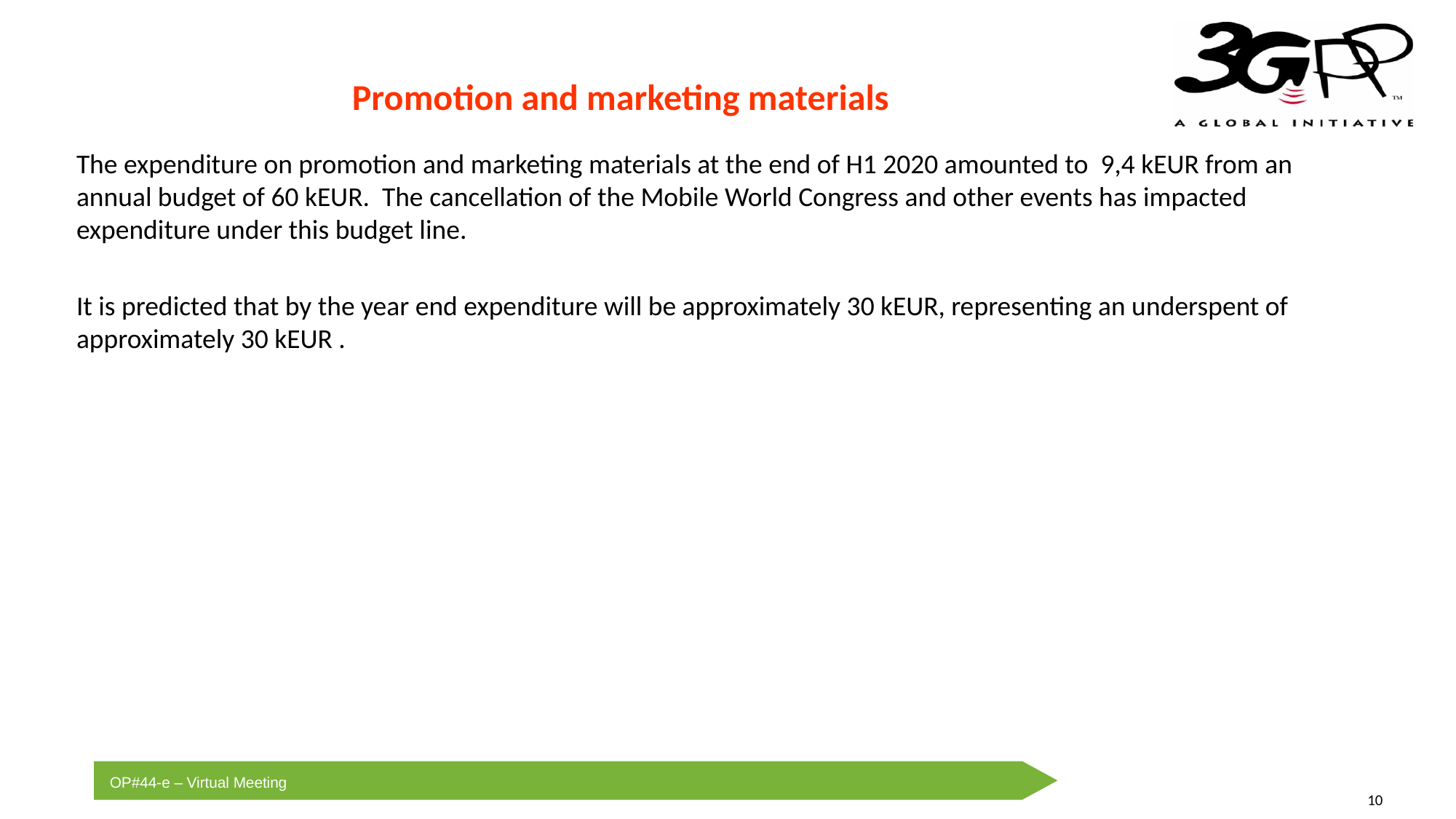

# Promotion and marketing materials
The expenditure on promotion and marketing materials at the end of H1 2020 amounted to  9,4 kEUR from an annual budget of 60 kEUR.  The cancellation of the Mobile World Congress and other events has impacted expenditure under this budget line.

It is predicted that by the year end expenditure will be approximately 30 kEUR, representing an underspent of approximately 30 kEUR .